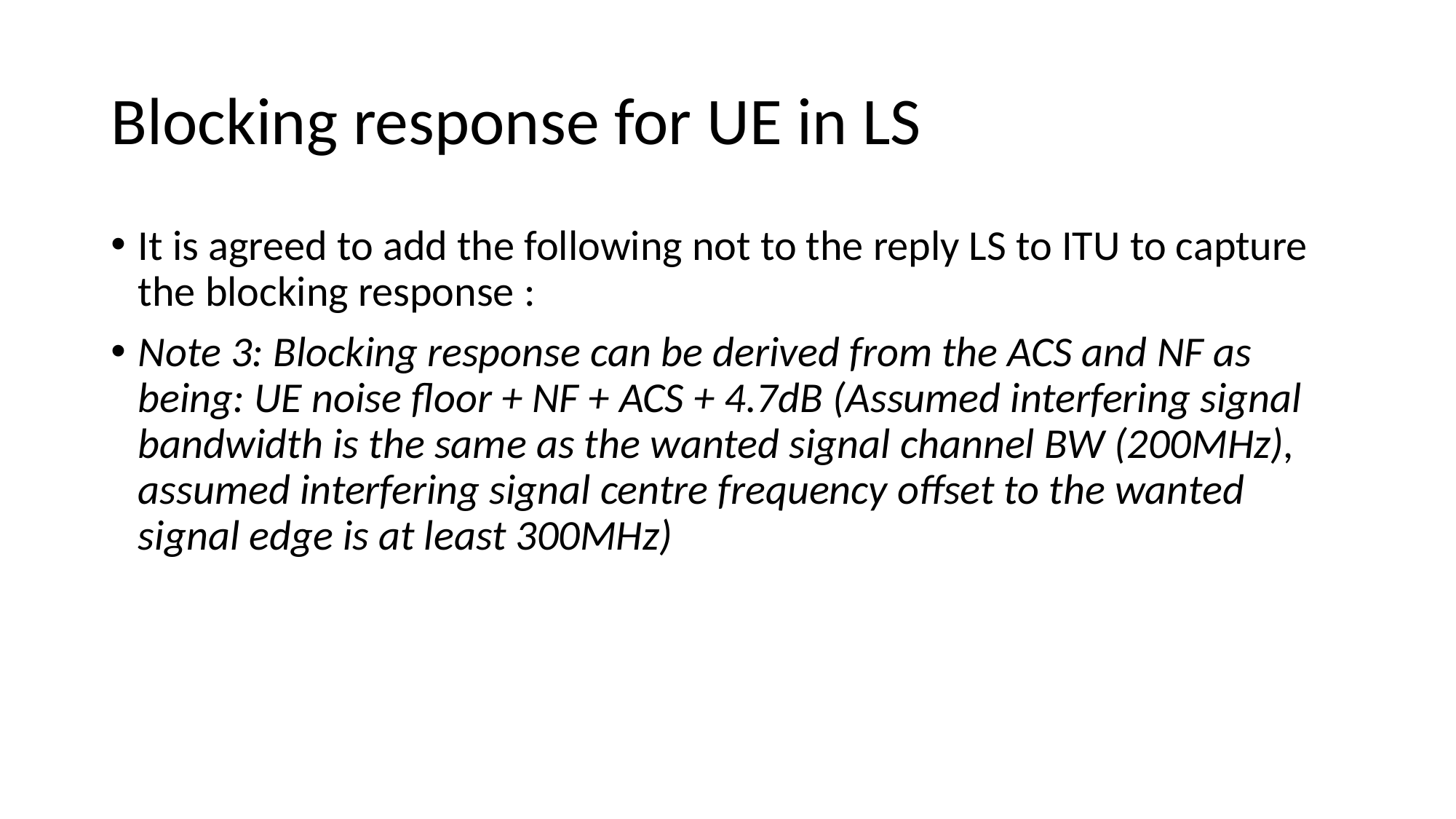

# Blocking response for UE in LS
It is agreed to add the following not to the reply LS to ITU to capture the blocking response :
Note 3: Blocking response can be derived from the ACS and NF as being: UE noise floor + NF + ACS + 4.7dB (Assumed interfering signal bandwidth is the same as the wanted signal channel BW (200MHz), assumed interfering signal centre frequency offset to the wanted signal edge is at least 300MHz)